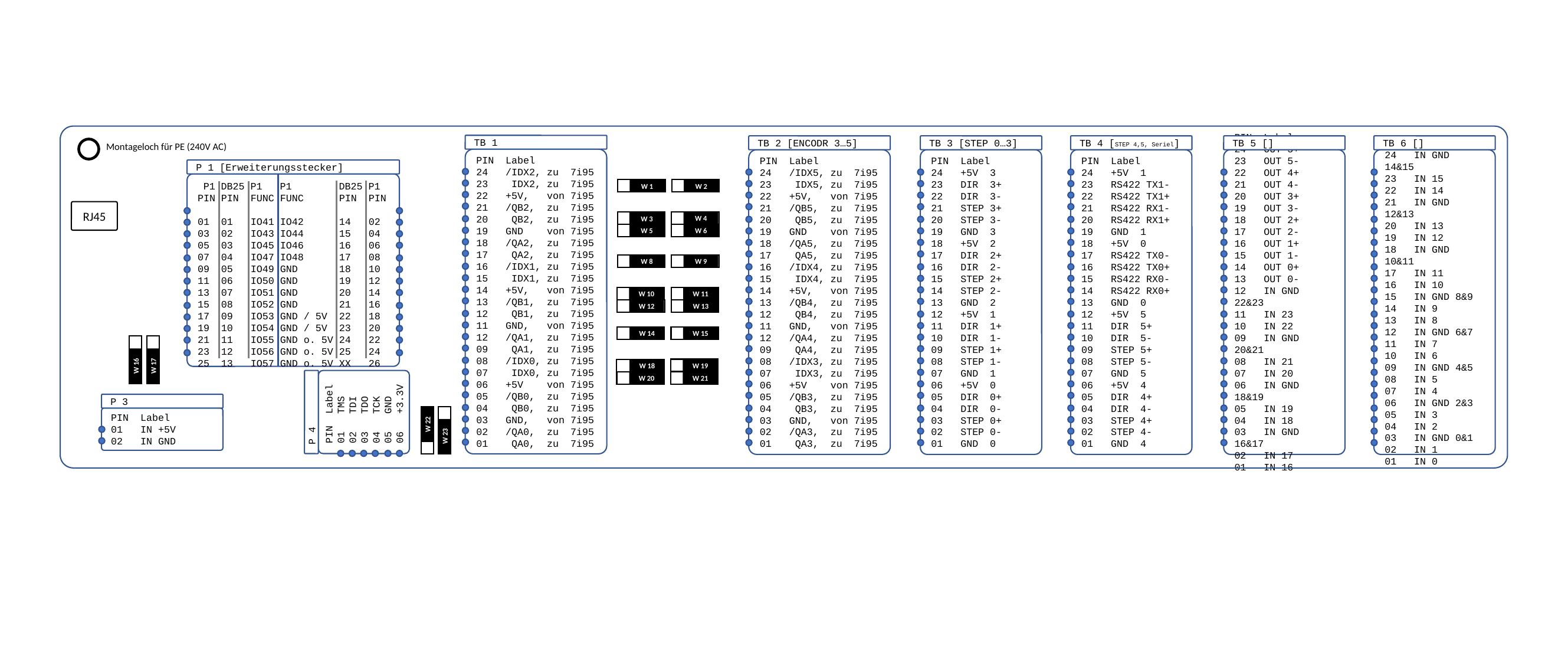

TB 1
Montageloch für PE (240V AC)
TB 2 [ENCODR 3…5]
PIN  Label
24   /IDX5, zu  7i95
23    IDX5, zu  7i95
22   +5V,   von 7i95
21   /QB5,  zu  7i95
20    QB5,  zu  7i95
19   GND    von 7i95
18   /QA5,  zu  7i95
17    QA5,  zu  7i95
16   /IDX4, zu  7i95
15    IDX4, zu  7i95
14   +5V,   von 7i95
13   /QB4,  zu  7i95
12    QB4,  zu  7i95
11   GND,   von 7i95
12   /QA4,  zu  7i95
09    QA4,  zu  7i95
08   /IDX3, zu  7i95
07    IDX3, zu  7i95
06   +5V    von 7i95
05   /QB3,  zu  7i95
04    QB3,  zu  7i95
03   GND,   von 7i95
02   /QA3,  zu  7i95
01    QA3,  zu  7i95

TB 3 [STEP 0…3]
PIN  Label
24   +5V  3
23   DIR  3+
22   DIR  3-
21   STEP 3+
20   STEP 3-
19   GND  3
18   +5V  2
17   DIR  2+
16   DIR  2-
15   STEP 2+
14   STEP 2-
13   GND  2
12   +5V  1
11   DIR  1+
10   DIR  1-
09   STEP 1+
08   STEP 1-
07   GND  1
06   +5V  0
05   DIR  0+
04   DIR  0-
03   STEP 0+
02   STEP 0-
01   GND  0

TB 4 [STEP 4,5, Seriel]
PIN  Label
24   +5V  1
23   RS422 TX1-
22   RS422 TX1+
21   RS422 RX1-
20   RS422 RX1+
19   GND  1
18   +5V  0
17   RS422 TX0-
16   RS422 TX0+
15   RS422 RX0-
14   RS422 RX0+
13   GND  0
12   +5V  5
11   DIR  5+
10   DIR  5-
09   STEP 5+
08   STEP 5-
07   GND  5
06   +5V  4
05   DIR  4+
04   DIR  4-
03   STEP 4+
02   STEP 4-
01   GND  4

TB 5 []
PIN  Label
24   OUT 5+
23   OUT 5-
22   OUT 4+
21   OUT 4-
20   OUT 3+
19   OUT 3-
18   OUT 2+
17   OUT 2-
16   OUT 1+
15   OUT 1-
14   OUT 0+
13   OUT 0-
12   IN GND 22&23
11   IN 23
10   IN 22
09   IN GND 20&21
08   IN 21
07   IN 20
06   IN GND 18&19
05   IN 19
04   IN 18
03   IN GND 16&17
02   IN 17
01   IN 16

TB 6 []
PIN  Label
24   IN GND 14&15
23   IN 15
22   IN 14
21   IN GND 12&13
20   IN 13
19   IN 12
18   IN GND 10&11
17   IN 11
16   IN 10
15   IN GND 8&9
14   IN 9
13   IN 8
12   IN GND 6&7
11   IN 7
10   IN 6
09   IN GND 4&5
08   IN 5
07   IN 4
06   IN GND 2&3
05   IN 3
04   IN 2
03   IN GND 0&1
02   IN 1
01   IN 0

PIN  Label
24   /IDX2, zu  7i95
23    IDX2, zu  7i95
22   +5V,   von 7i95
21   /QB2,  zu  7i95
20    QB2,  zu  7i95
19   GND    von 7i95
18   /QA2,  zu  7i95
17    QA2,  zu  7i95
16   /IDX1, zu  7i95
15    IDX1, zu  7i95
14   +5V,   von 7i95
13   /QB1,  zu  7i95
12    QB1,  zu  7i95
11   GND,   von 7i95
12   /QA1,  zu  7i95
09    QA1,  zu  7i95
08   /IDX0, zu  7i95
07    IDX0, zu  7i95
06   +5V    von 7i95
05   /QB0,  zu  7i95
04    QB0,  zu  7i95
03   GND,   von 7i95
02   /QA0,  zu  7i95
01    QA0,  zu  7i95
P 1 [Erweiterungsstecker]

 P1 DB25 P1   P1        DB25 P1
PIN PIN  FUNC FUNC      PIN  PIN
01  01   IO41 IO42      14   02
03  02   IO43 IO44      15   04
05  03   IO45 IO46      16   06
07  04   IO47 IO48      17   08
09  05   IO49 GND       18   10
11  06   IO50 GND       19   12
13  07   IO51 GND       20   14
15  08   IO52 GND       21   16
17  09   IO53 GND / 5V  22   18
19  10   IO54 GND / 5V  23   20
21  11   IO55 GND o. 5V 24   22
23  12   IO56 GND o. 5V 25   24
25  13   IO57 GND o. 5V XX   26

W 2
W 1

RJ45

W 4
W 3

W 6
W 5

W 9
W 8

W 11
W 10

W 13
W 12

W 15
W 14

W 19
W 18
W 17
W 16
PIN  Label
01   TMS
02   TDI
03   TDO
04   TCK
05   GND
06   +3.3V

W 21
W 20

P 3

P 4
PIN  Label
01   IN +5V
02   IN GND

W 22

W 23